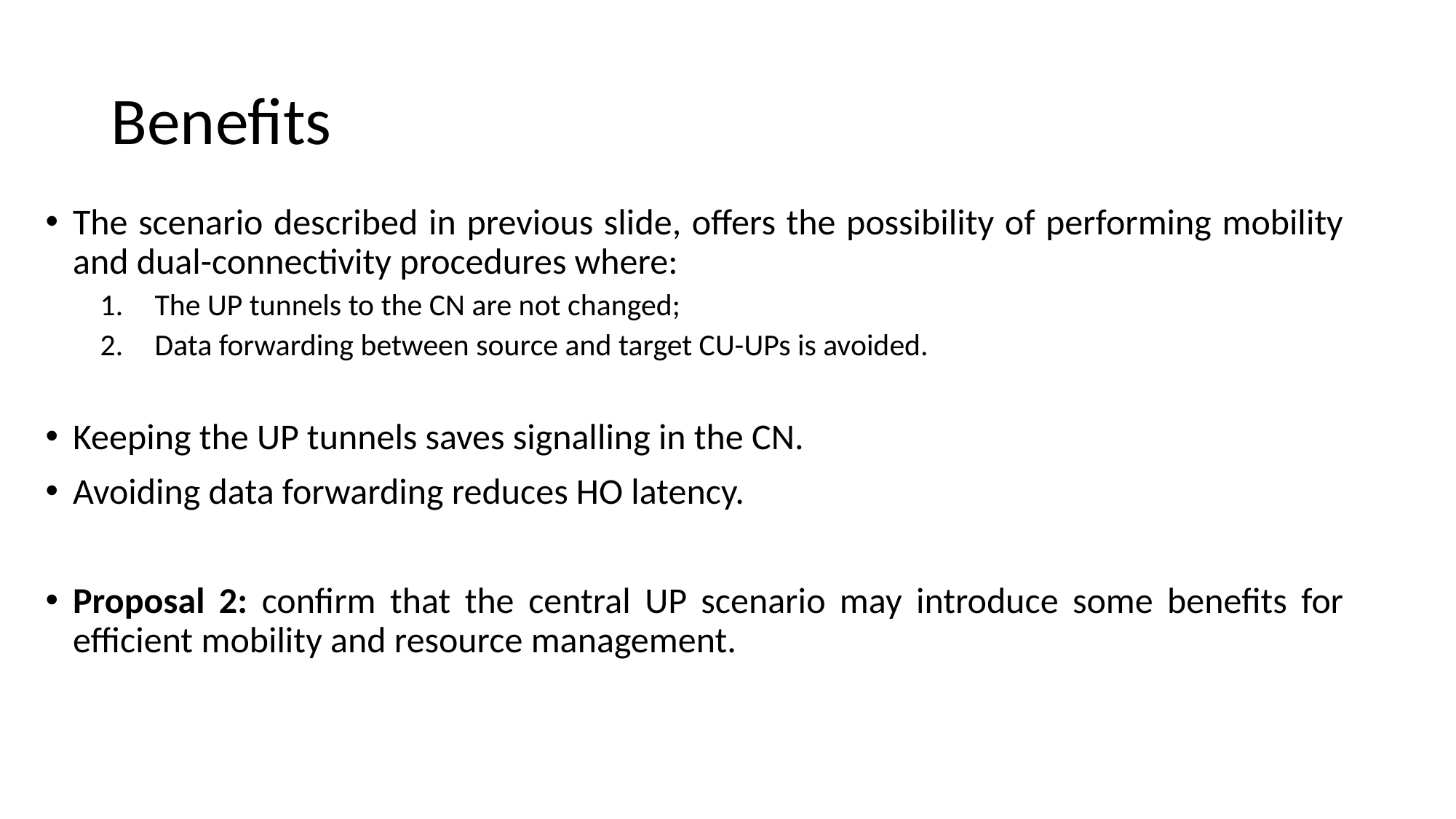

# Benefits
The scenario described in previous slide, offers the possibility of performing mobility and dual-connectivity procedures where:
The UP tunnels to the CN are not changed;
Data forwarding between source and target CU-UPs is avoided.

Keeping the UP tunnels saves signalling in the CN.
Avoiding data forwarding reduces HO latency.

Proposal 2: confirm that the central UP scenario may introduce some benefits for efficient mobility and resource management.